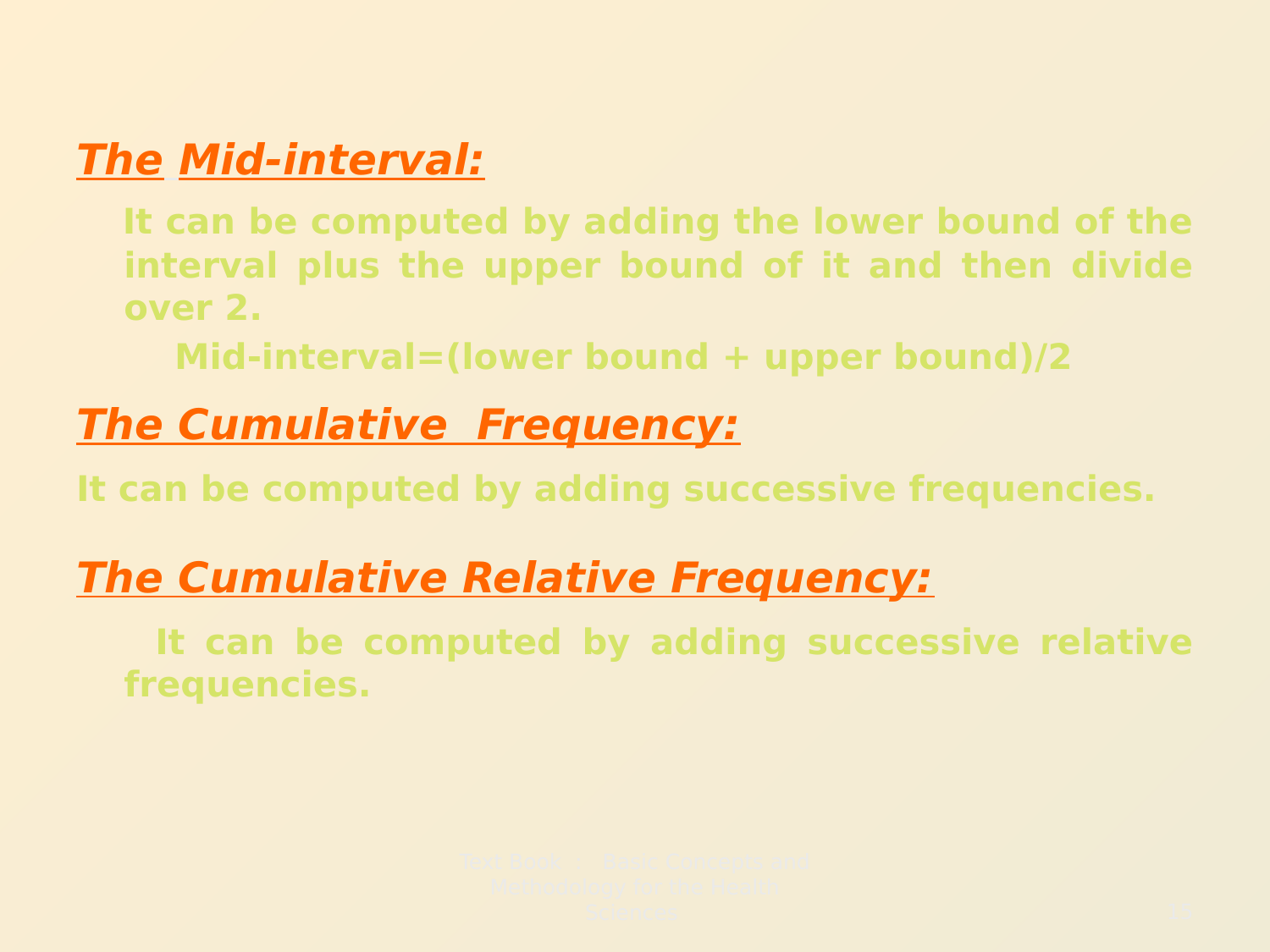

The Mid-interval:
   It can be computed by adding the lower bound of the interval plus the upper bound of it and then divide over 2.
        Mid-interval=(lower bound + upper bound)/2
The Cumulative  Frequency:
It can be computed by adding successive frequencies.

The Cumulative Relative Frequency:
    It can be computed by adding successive relative frequencies.

15
Text Book  :   Basic Concepts and Methodology for the Health Sciences